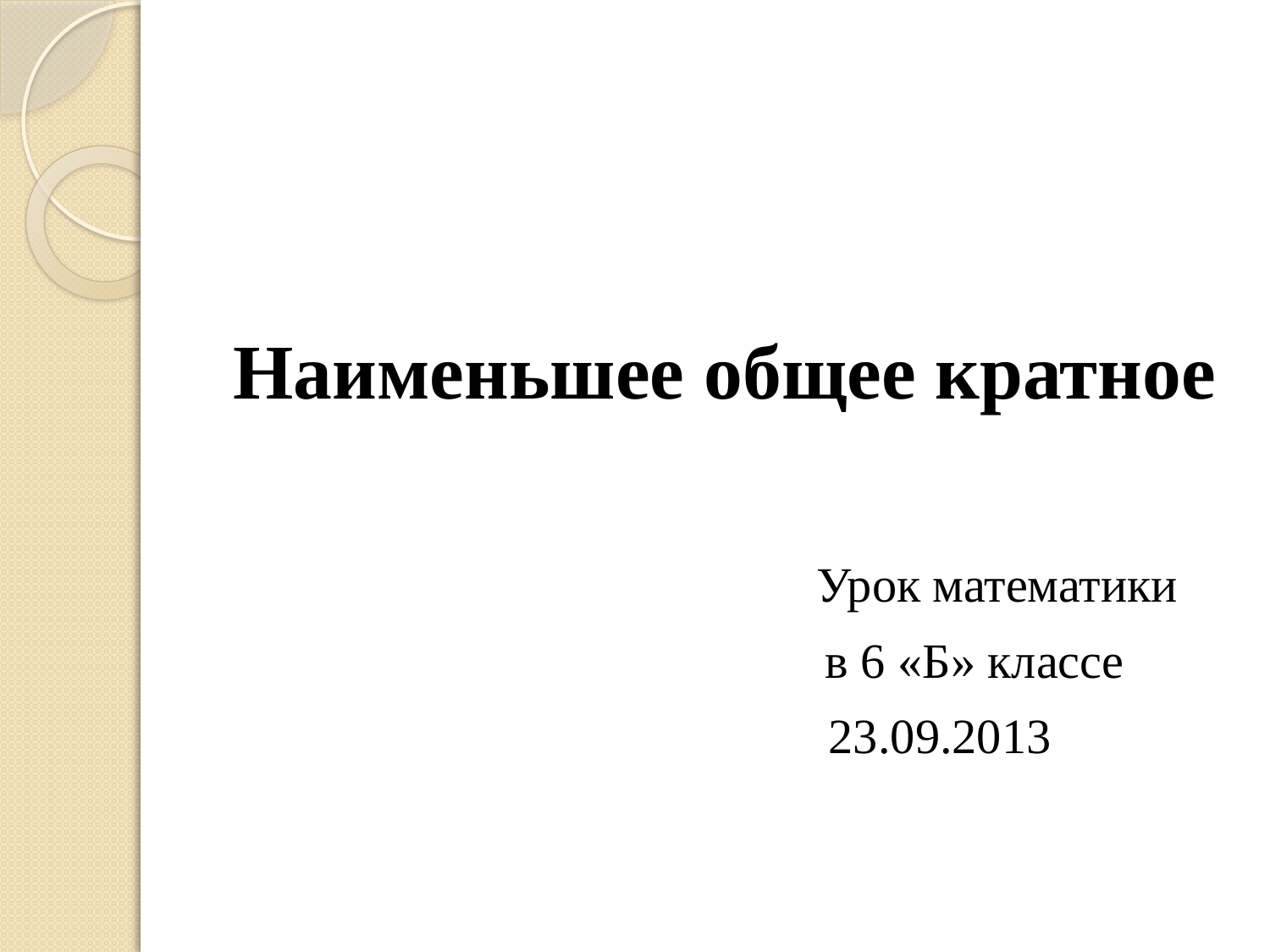

#

Наименьшее общее кратное
                                                Урок математики
                    в 6 «Б» классе
         23.09.2013